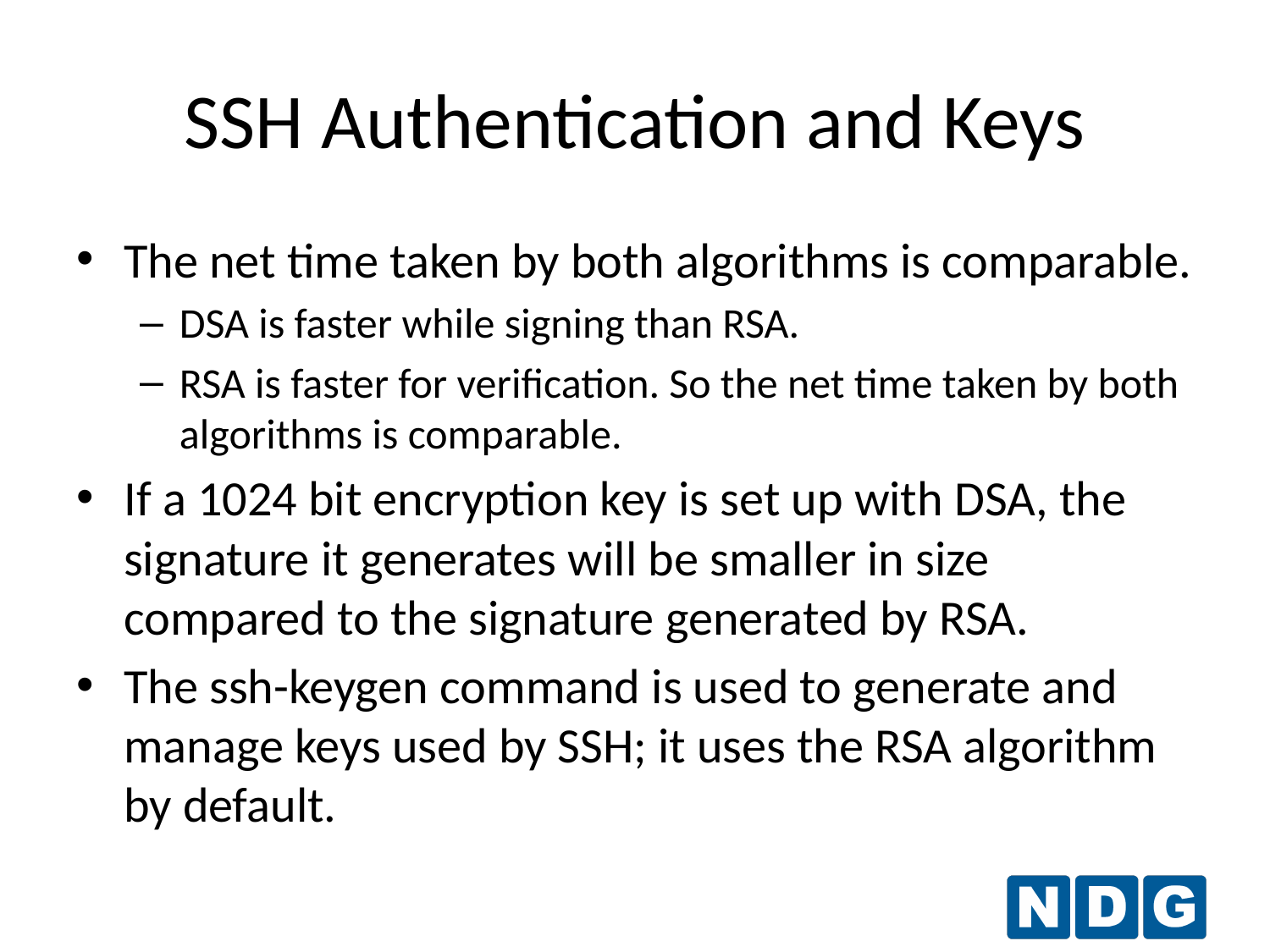

# SSH Authentication and Keys
The net time taken by both algorithms is comparable.
DSA is faster while signing than RSA.
RSA is faster for verification. So the net time taken by both algorithms is comparable.
If a 1024 bit encryption key is set up with DSA, the signature it generates will be smaller in size compared to the signature generated by RSA.
The ssh-keygen command is used to generate and manage keys used by SSH; it uses the RSA algorithm by default.